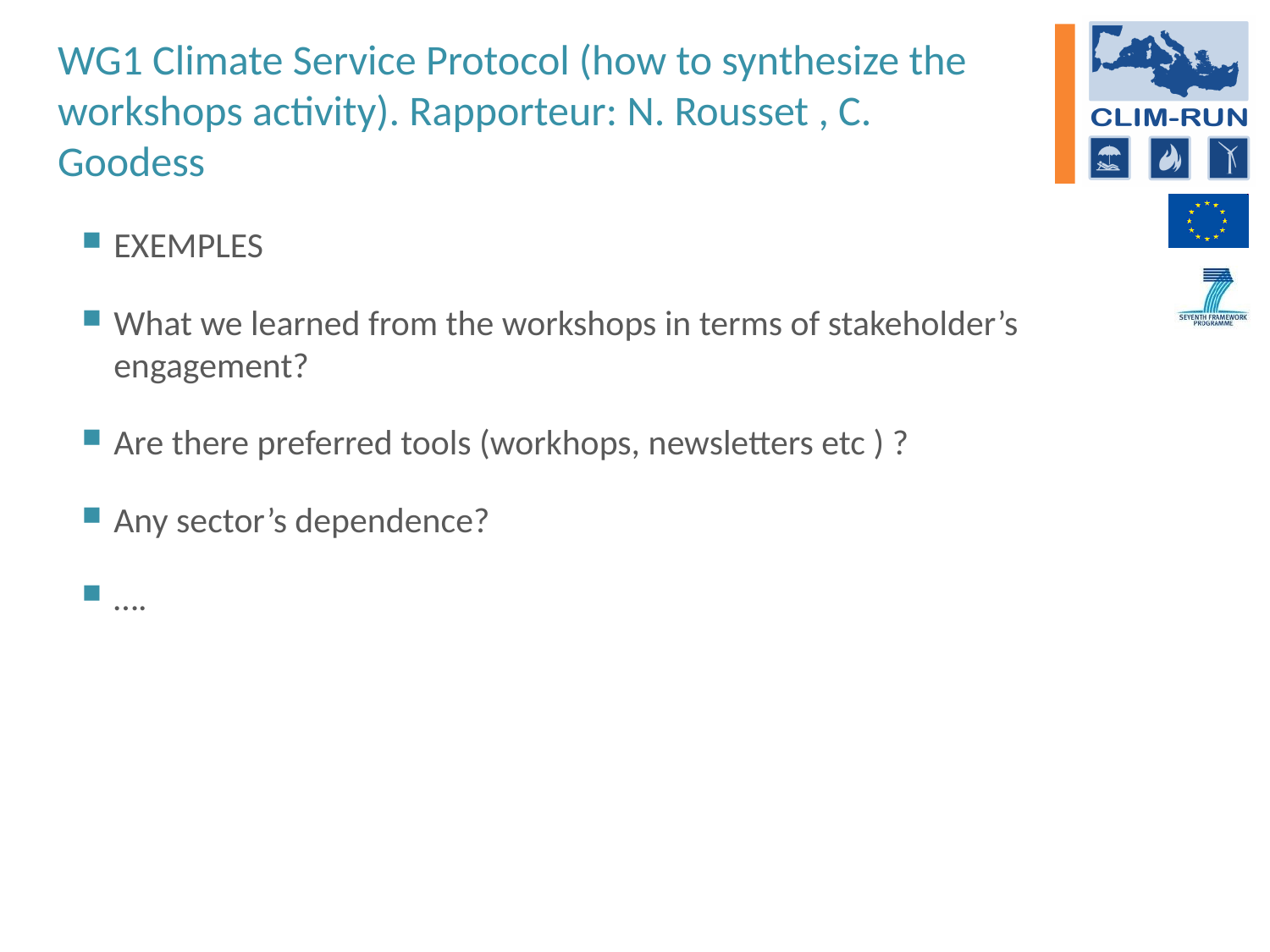

# WG1 Climate Service Protocol (how to synthesize the workshops activity). Rapporteur: N. Rousset , C. Goodess
EXEMPLES
What we learned from the workshops in terms of stakeholder’s engagement?
Are there preferred tools (workhops, newsletters etc ) ?
Any sector’s dependence?
….